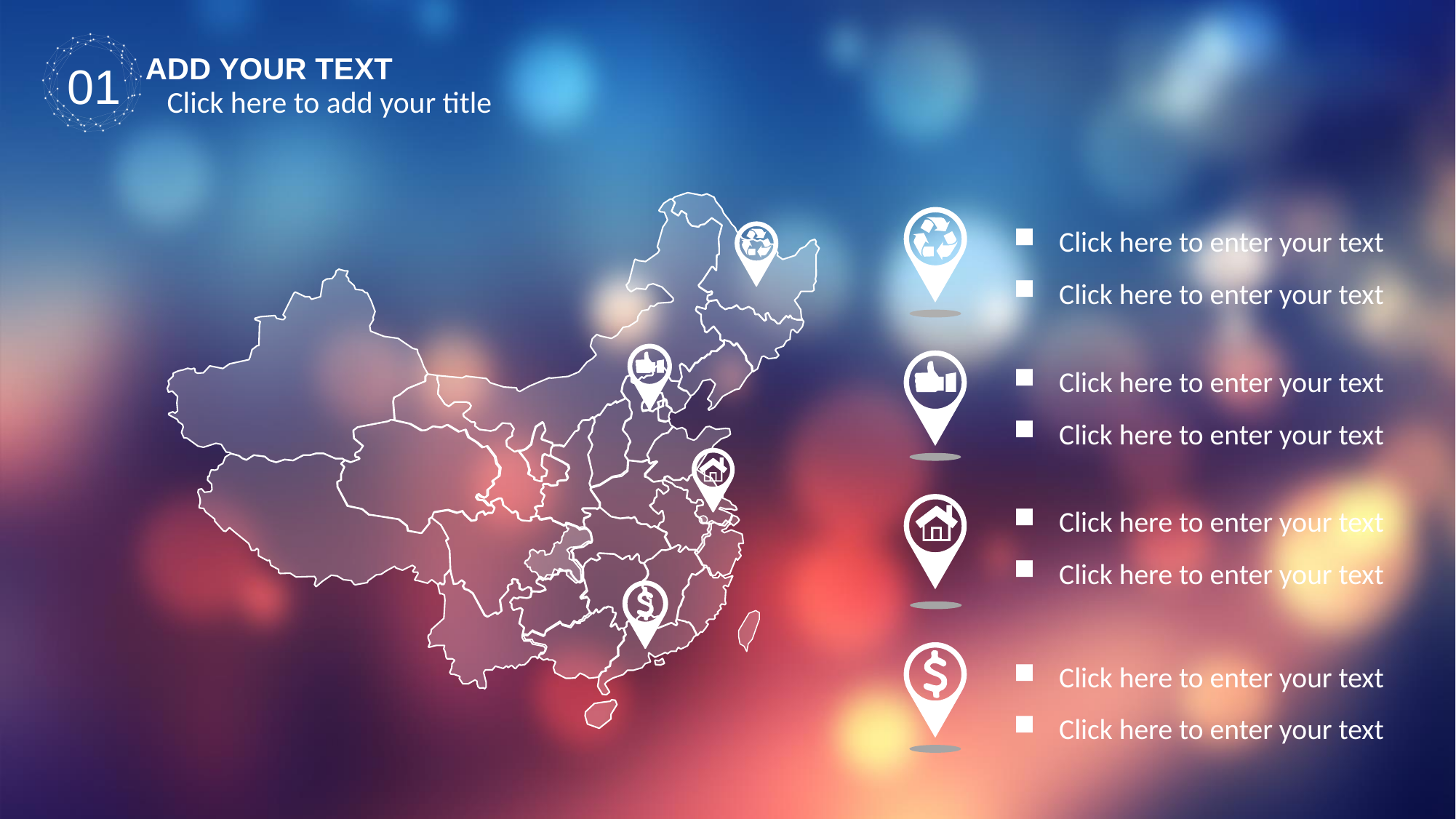

ADD YOUR TEXT
01
Click here to add your title

Click here to enter your text
Click here to enter your text

Click here to enter your text
Click here to enter your text

Click here to enter your text
Click here to enter your text

Click here to enter your text
Click here to enter your text